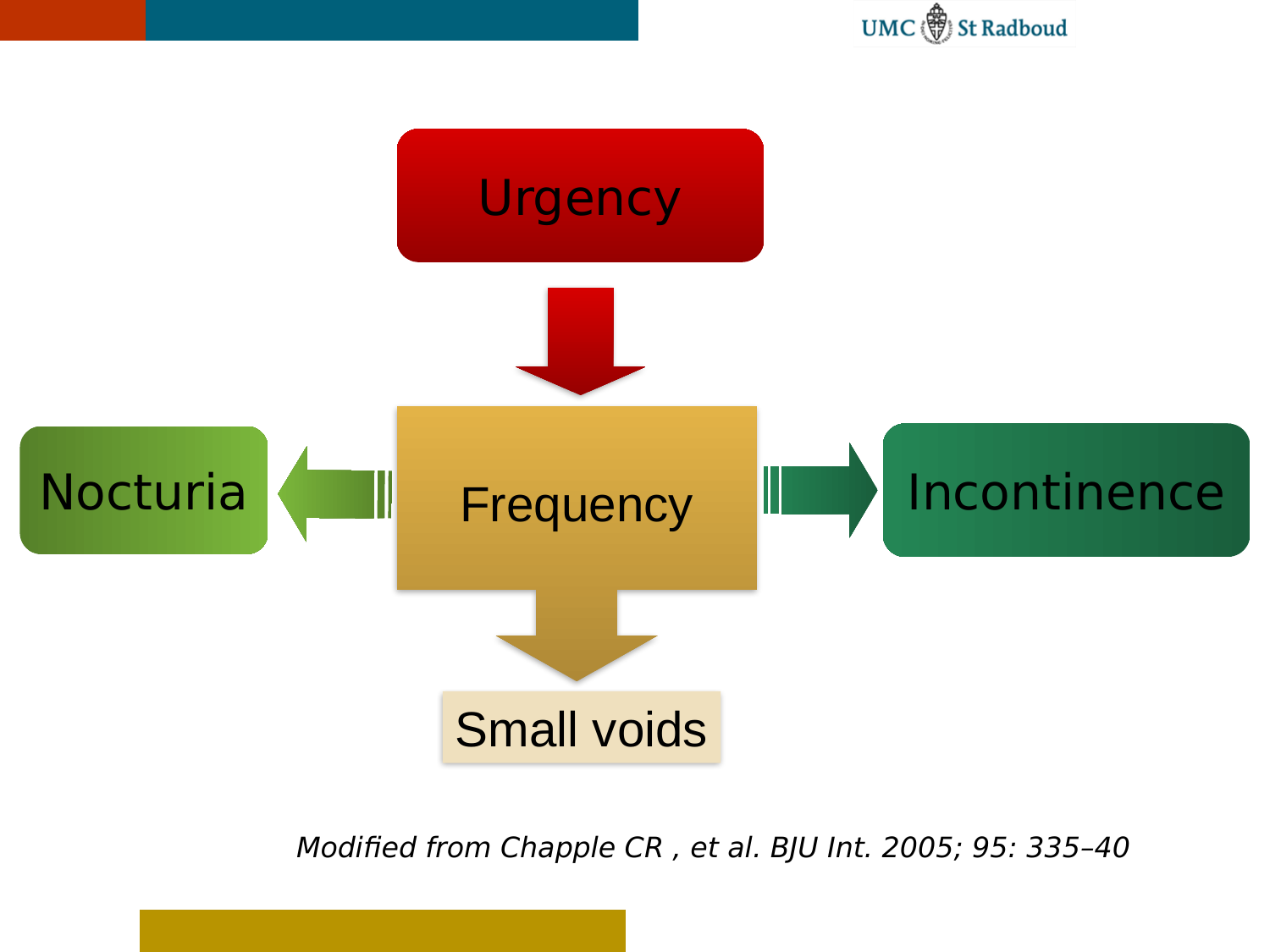

Urgency

Frequency

Incontinence
Nocturia

Small voids
Modified from Chapple CR , et al. BJU Int. 2005; 95: 335–40